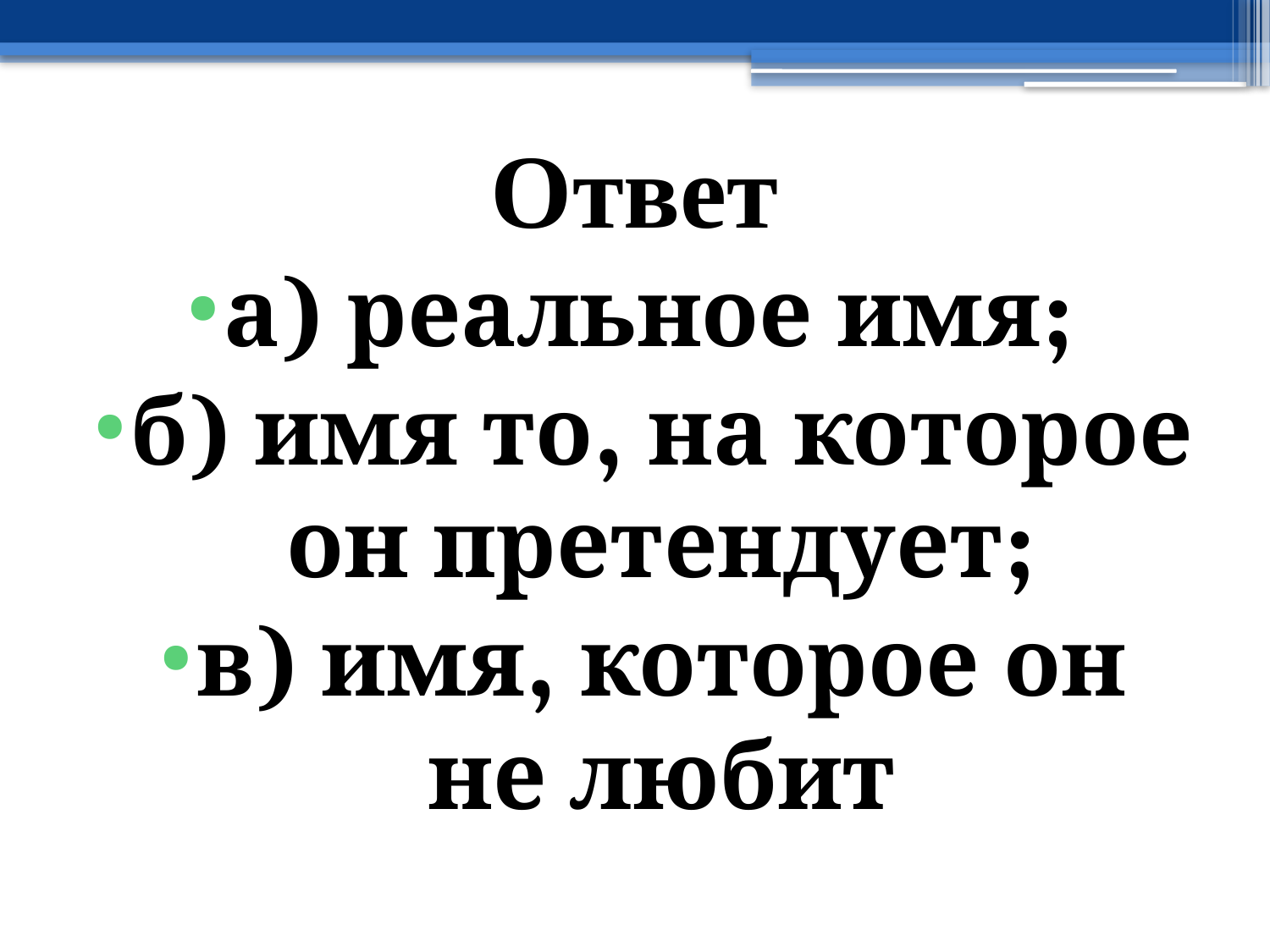

# Ответ
а) реальное имя;
б) имя то, на которое он претендует;
в) имя, которое он не любит